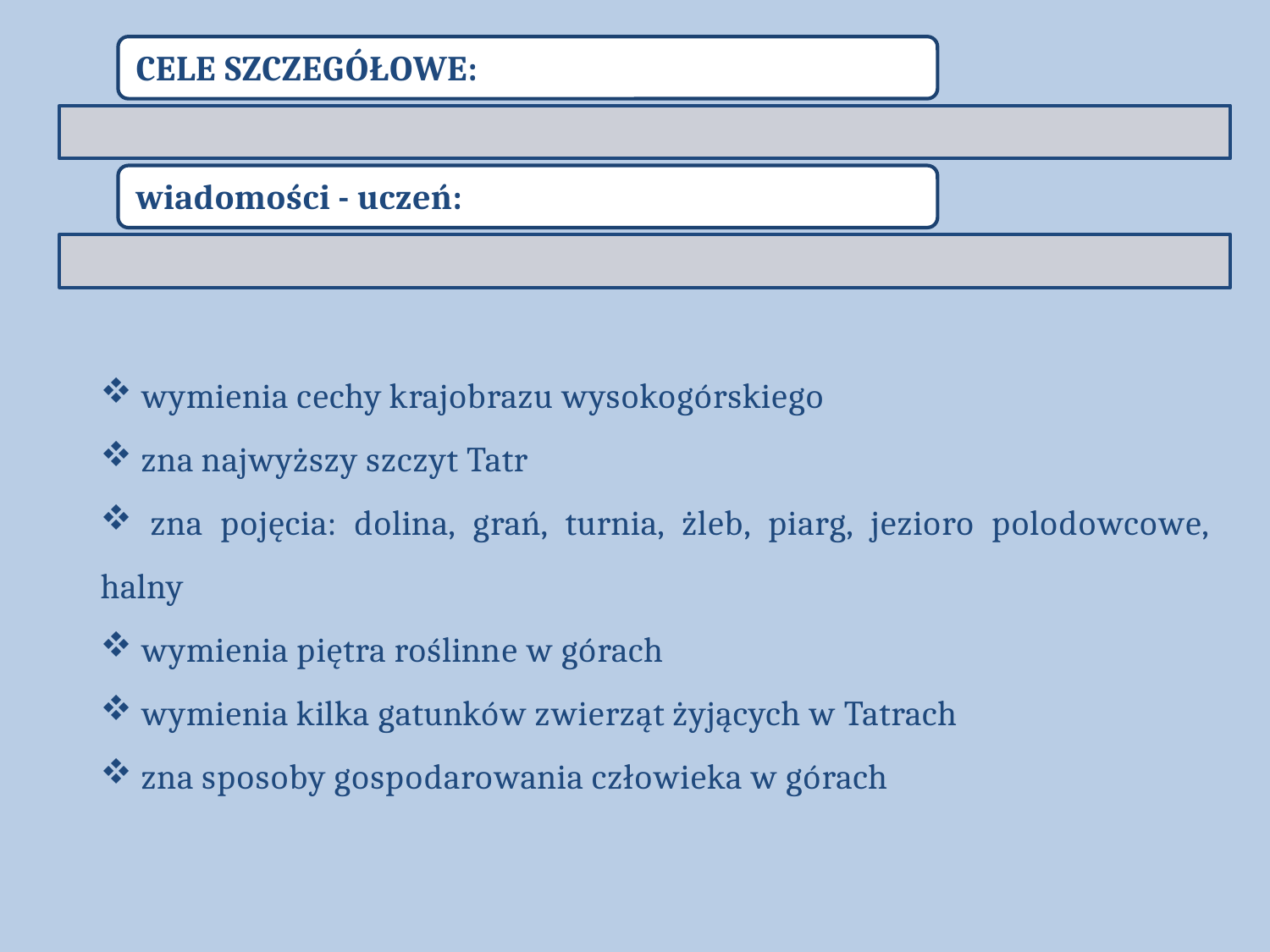

CELE SZCZEGÓŁOWE:
wiadomości - uczeń:
 wymienia cechy krajobrazu wysokogórskiego
 zna najwyższy szczyt Tatr
 zna pojęcia: dolina, grań, turnia, żleb, piarg, jezioro polodowcowe, halny
 wymienia piętra roślinne w górach
 wymienia kilka gatunków zwierząt żyjących w Tatrach
 zna sposoby gospodarowania człowieka w górach